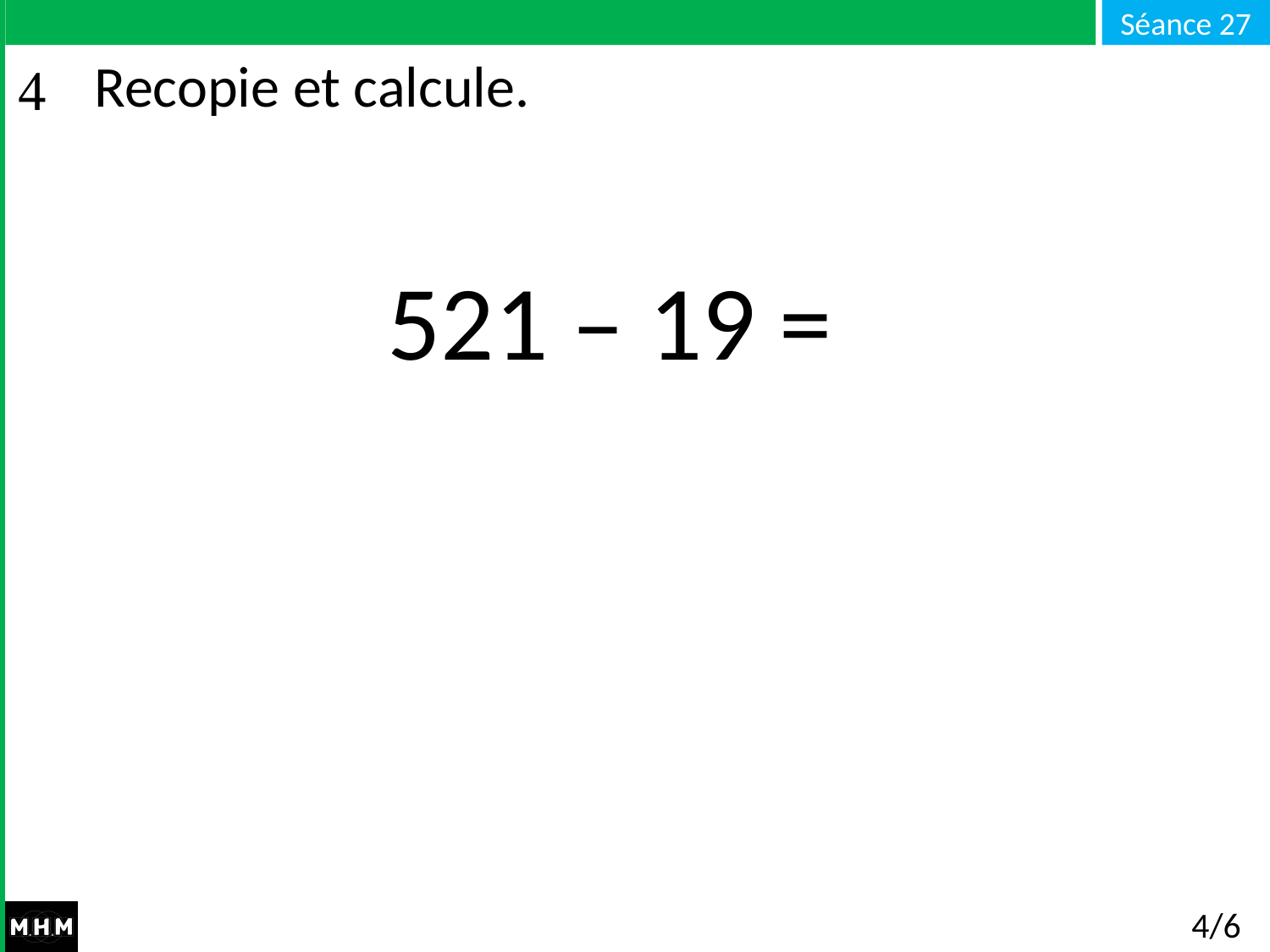

# Recopie et calcule.
521 – 19 =
4/6